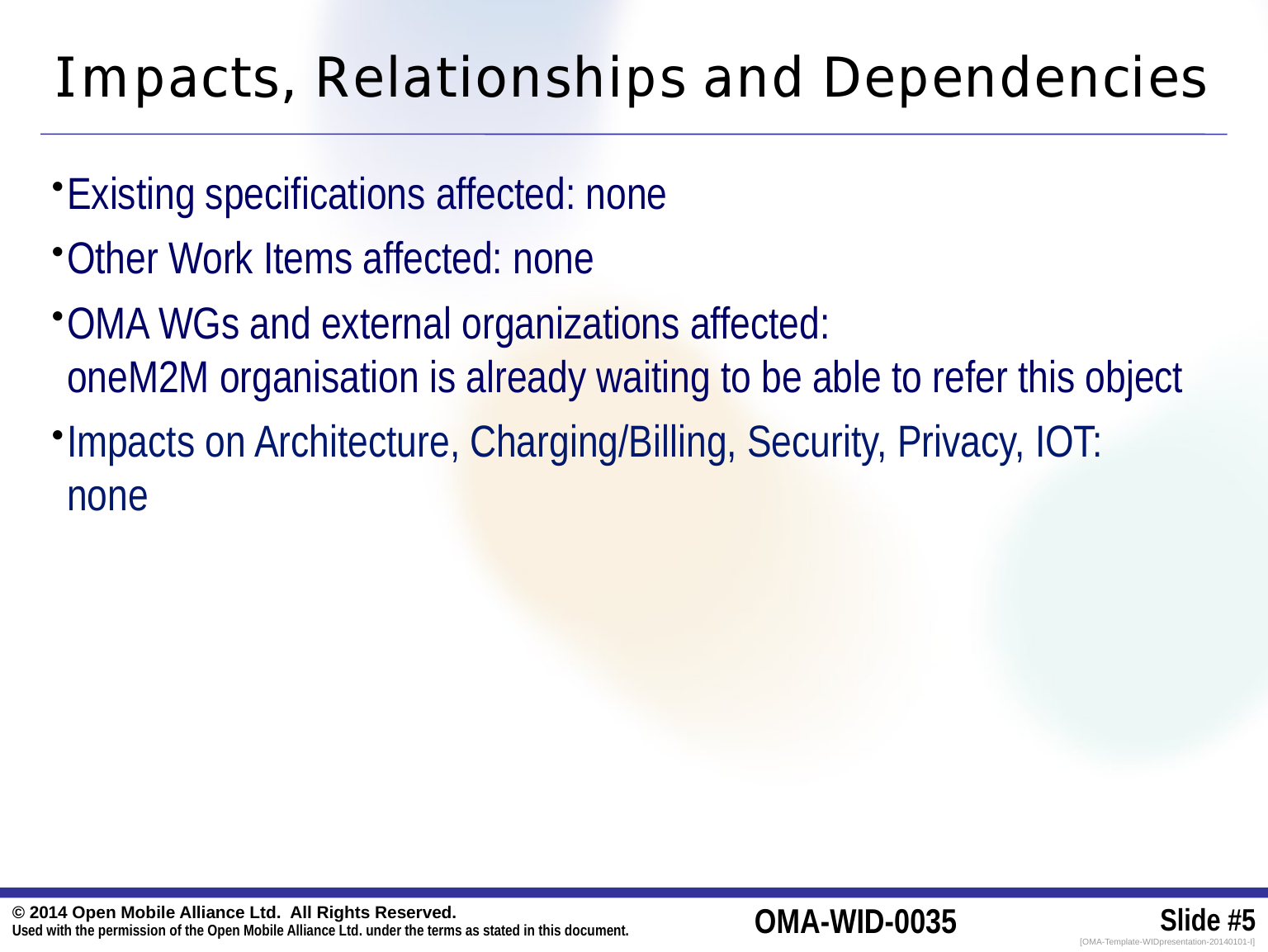

# Impacts, Relationships and Dependencies
Existing specifications affected: none
Other Work Items affected: none
OMA WGs and external organizations affected:
oneM2M organisation is already waiting to be able to refer this object
Impacts on Architecture, Charging/Billing, Security, Privacy, IOT:
none